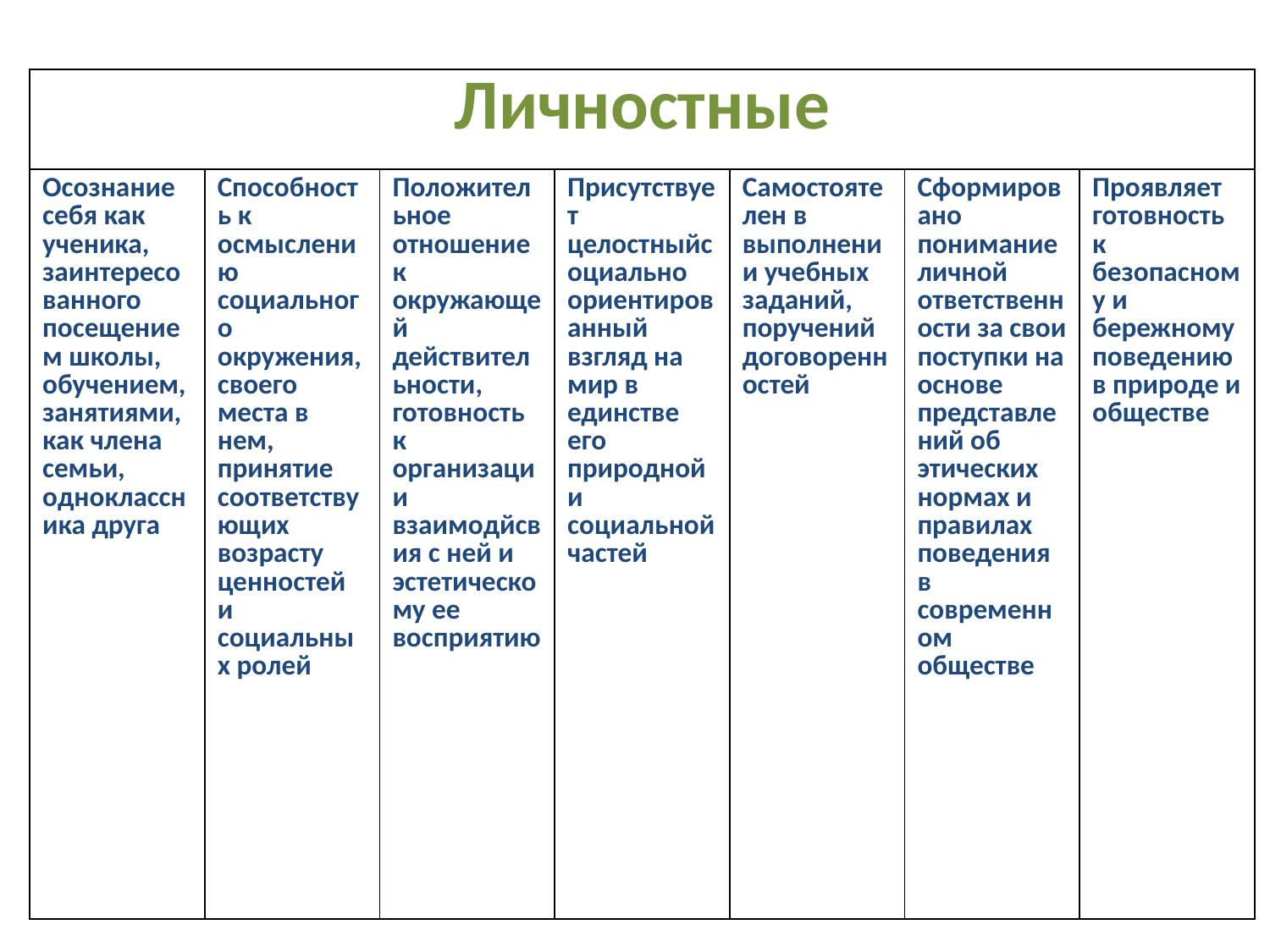

| Личностные |  |  |  |  |  |  |
| --- | --- | --- | --- | --- | --- | --- |
| Осознание себя как ученика, заинтересованного посещением школы, обучением, занятиями, как члена семьи, одноклассника друга | Способность к осмыслению социального окружения, своего места в нем, принятие соответствующих возрасту ценностей и социальных ролей | Положительное отношение к окружающей действительности, готовность к организации взаимодйсвия с ней и эстетическому ее восприятию | Присутствует целостныйсоциально ориентированный взгляд на мир в единстве его природной и социальной частей | Самостоятелен в выполнении учебных заданий, поручений договоренностей | Сформировано понимание личной ответственности за свои поступки на основе представлений об этических нормах и правилах поведения в современном обществе | Проявляет готовность к безопасному и бережному поведению в природе и обществе |